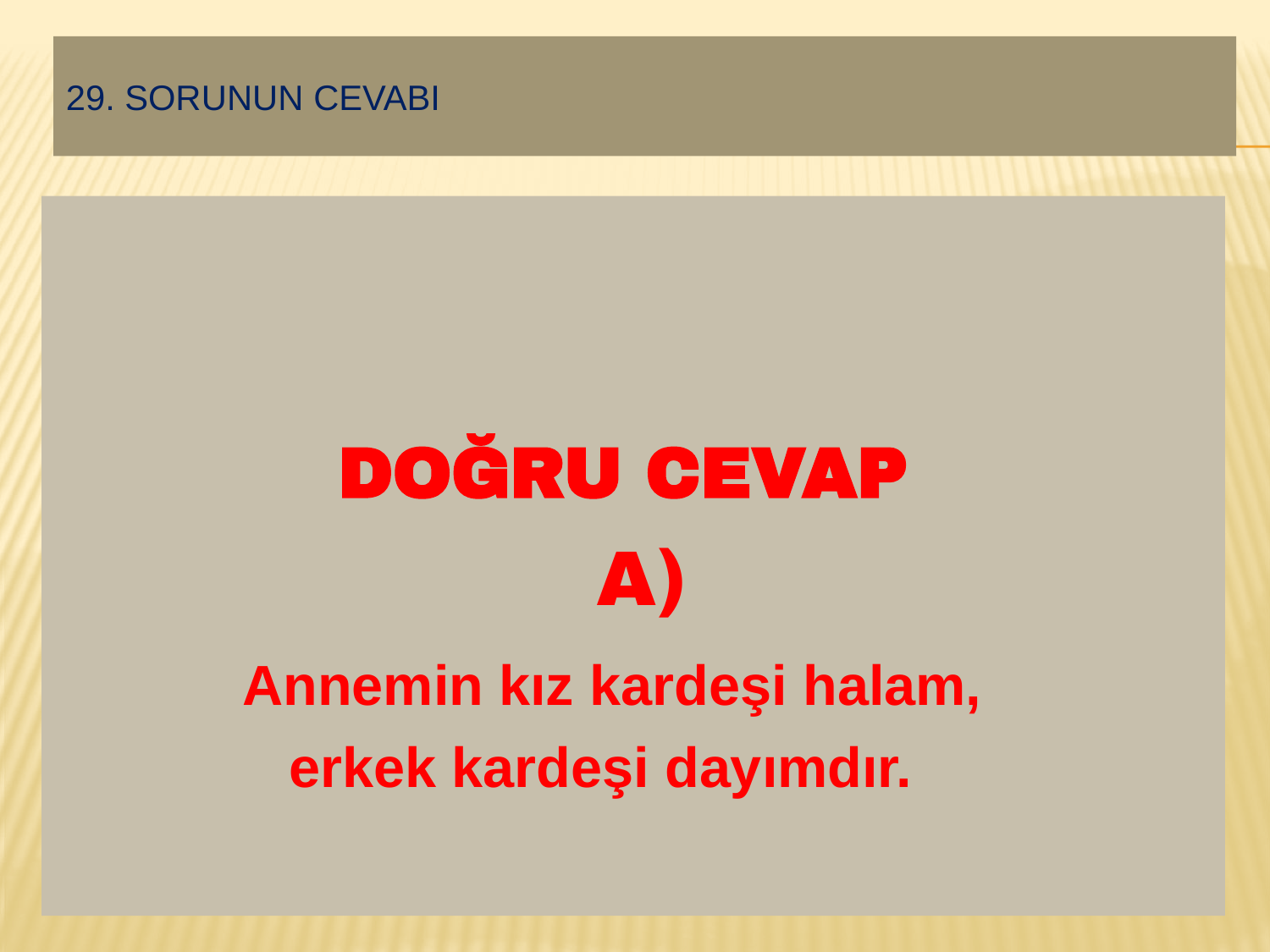

# 29. soruNUN CEVABI

           DOĞRU CEVAP
                     A)
        Annemin kız kardeşi halam,
               erkek kardeşi dayımdır.